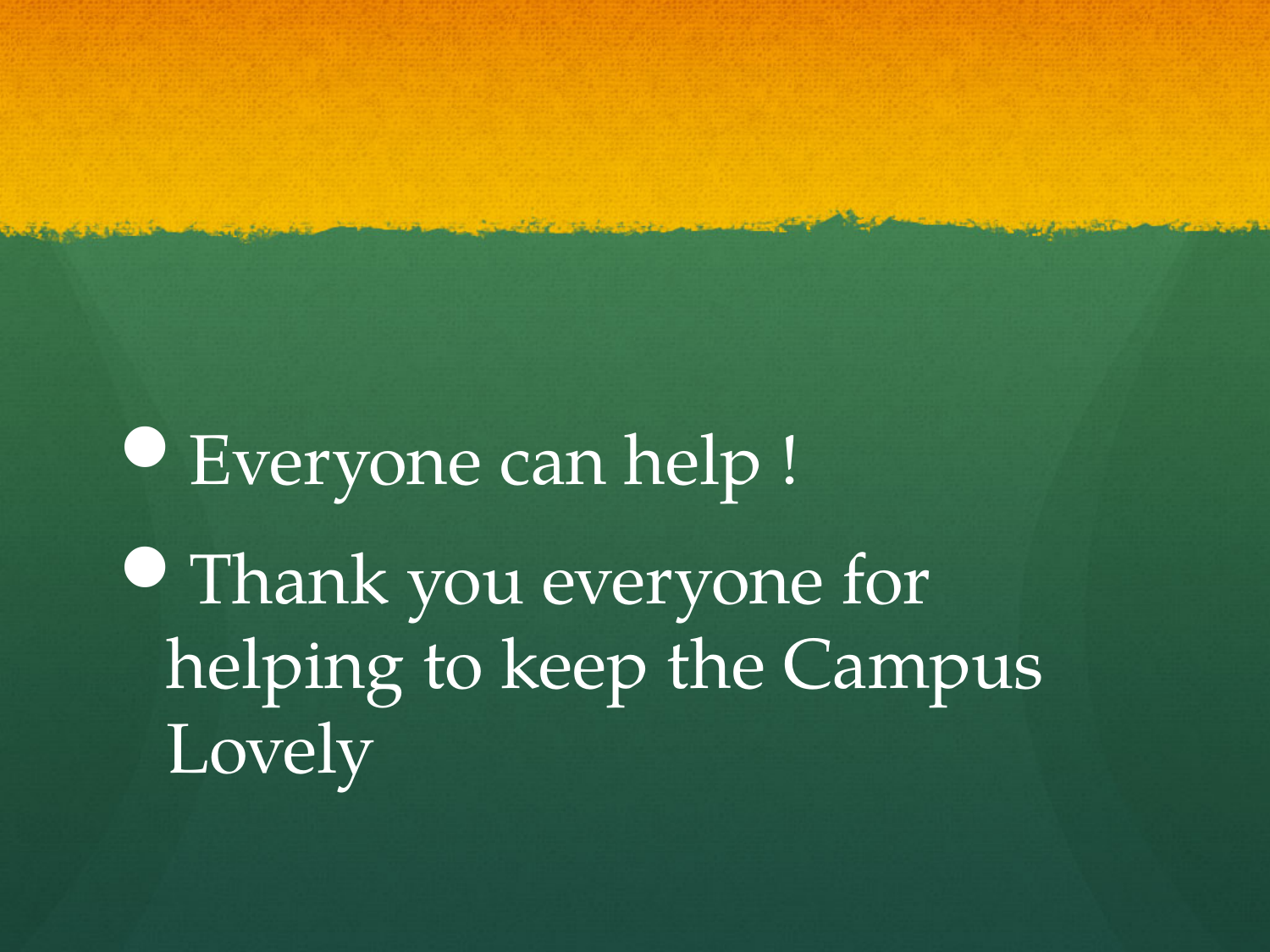

#

Everyone can help !
Thank you everyone for helping to keep the Campus Lovely